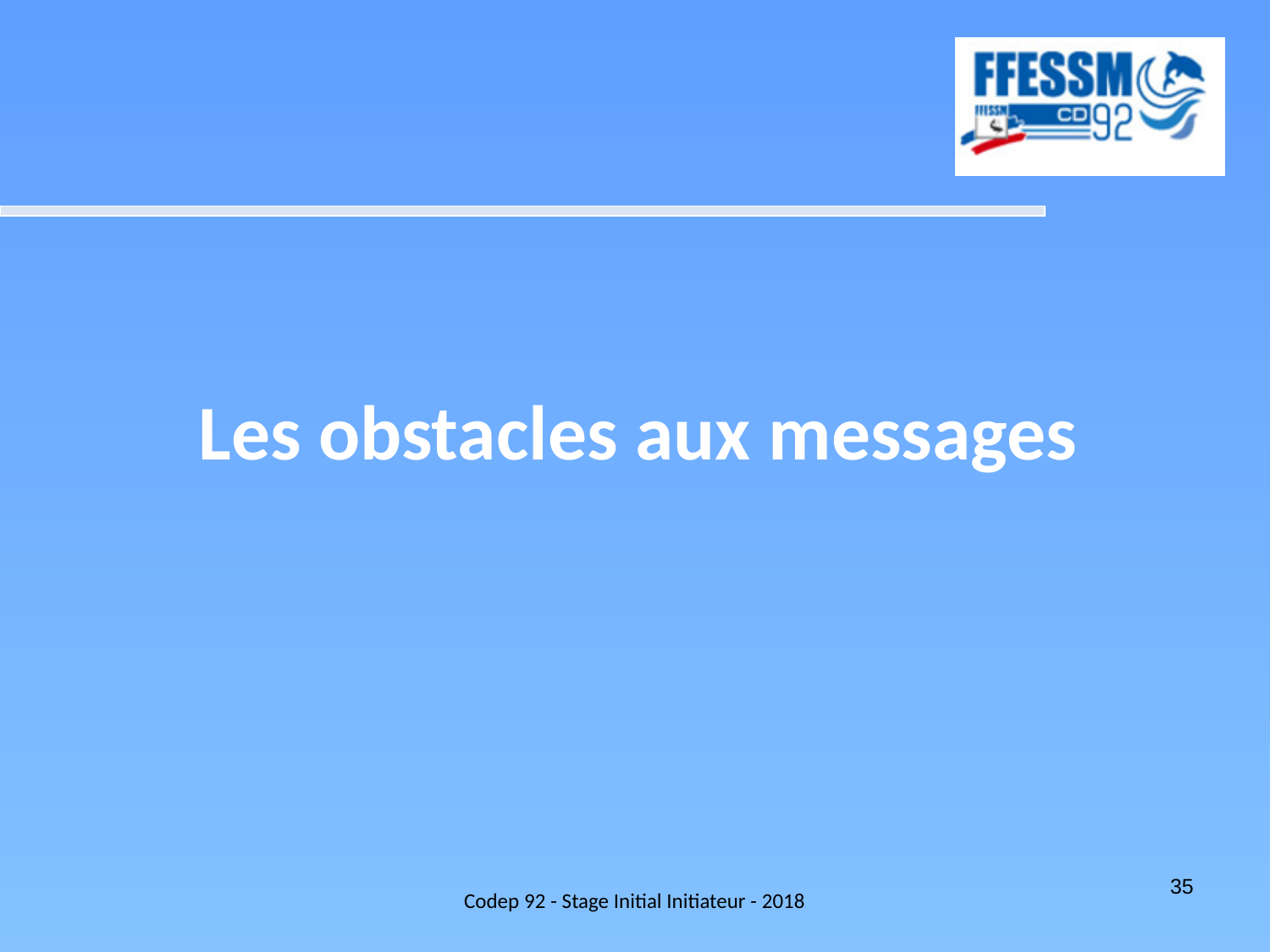

Les obstacles aux messages
Codep 92 - Stage Initial Initiateur - 2018
35